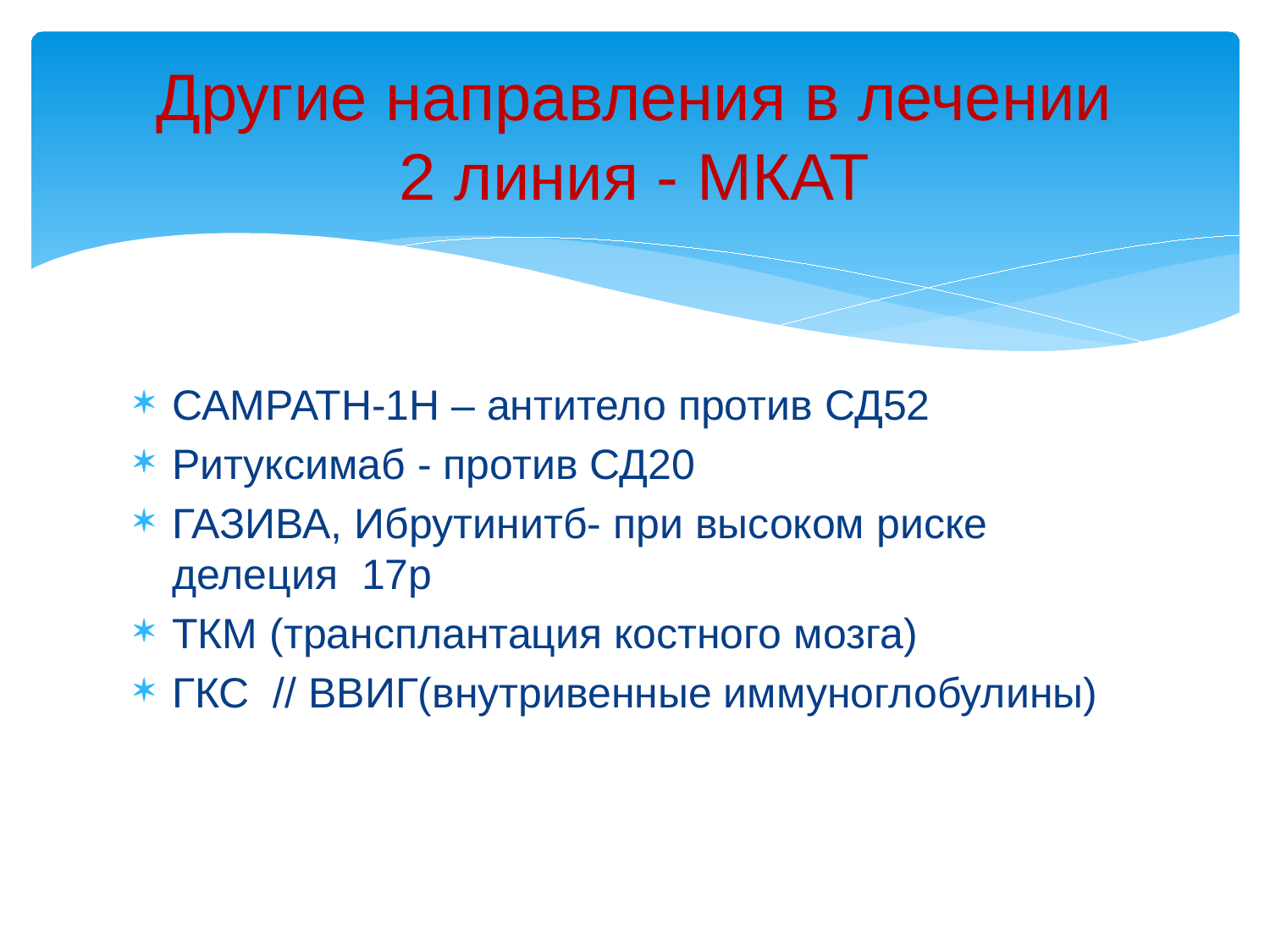

# Другие направления в лечении 2 линия - МКАТ
САМРАТН-1Н – антитело против СД52
Ритуксимаб - против СД20
ГАЗИВА, Ибрутинитб- при высоком риске делеция  17р
ТКМ (трансплантация костного мозга)
ГКС  // ВВИГ(внутривенные иммуноглобулины)